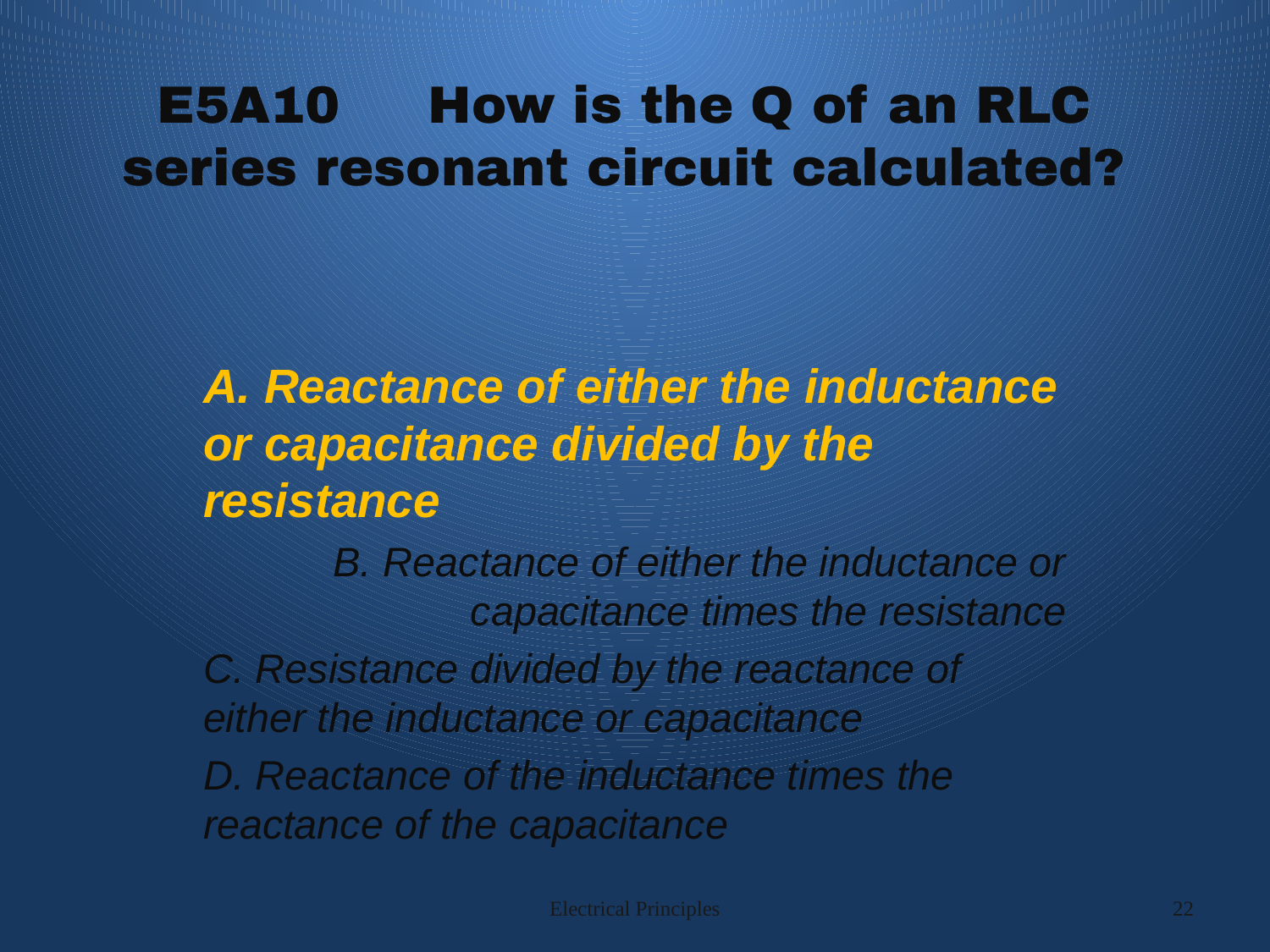

# E5A10     How is the Q of an RLC series resonant circuit calculated?
A. Reactance of either the inductance or capacitance divided by the resistance
B. Reactance of either the inductance or capacitance times the resistance
C. Resistance divided by the reactance of either the inductance or capacitance
D. Reactance of the inductance times the reactance of the capacitance
Electrical Principles
22